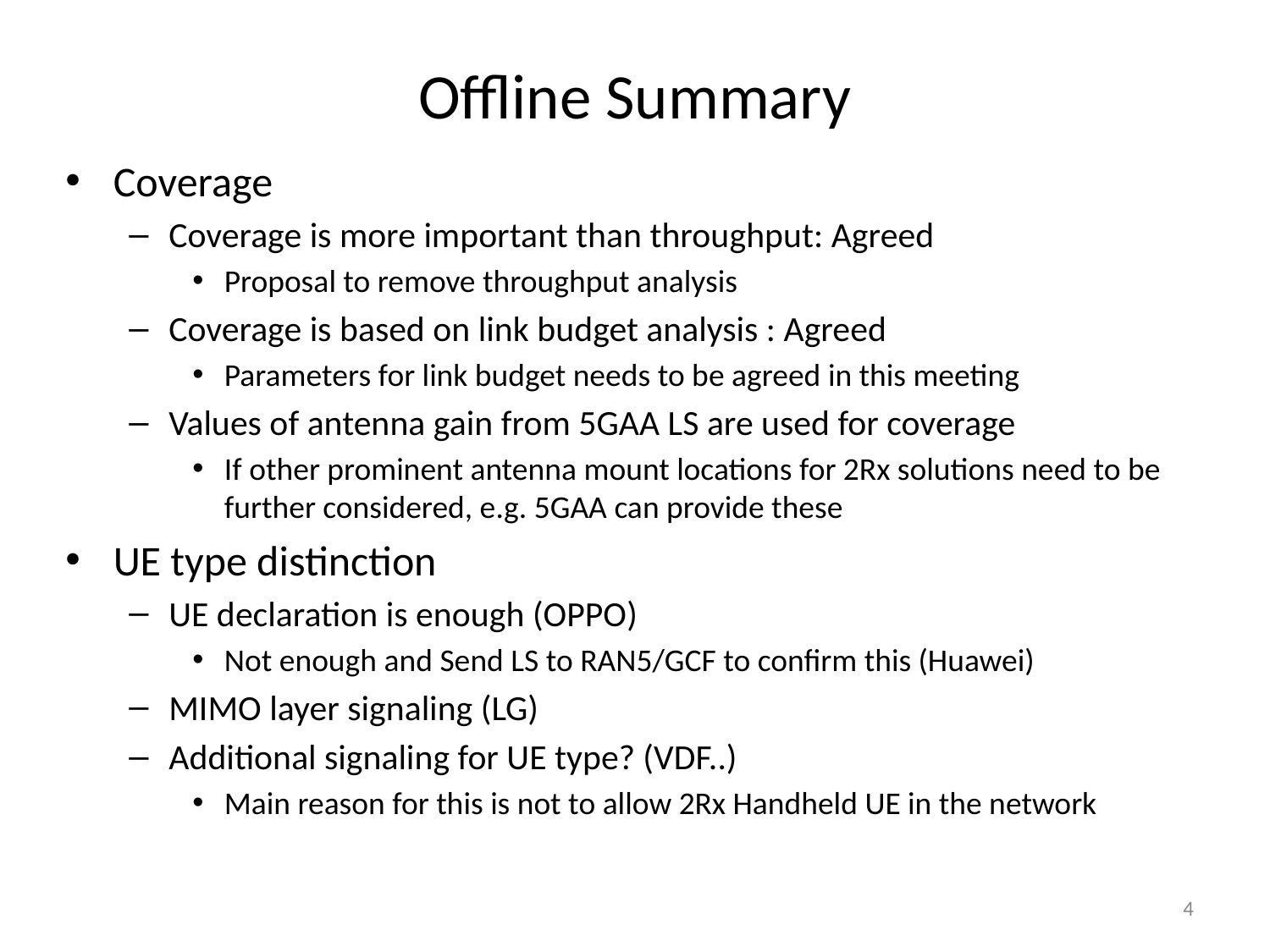

# Offline Summary
Coverage
Coverage is more important than throughput: Agreed
Proposal to remove throughput analysis
Coverage is based on link budget analysis : Agreed
Parameters for link budget needs to be agreed in this meeting
Values of antenna gain from 5GAA LS are used for coverage
If other prominent antenna mount locations for 2Rx solutions need to be further considered, e.g. 5GAA can provide these
UE type distinction
UE declaration is enough (OPPO)
Not enough and Send LS to RAN5/GCF to confirm this (Huawei)
MIMO layer signaling (LG)
Additional signaling for UE type? (VDF..)
Main reason for this is not to allow 2Rx Handheld UE in the network
4